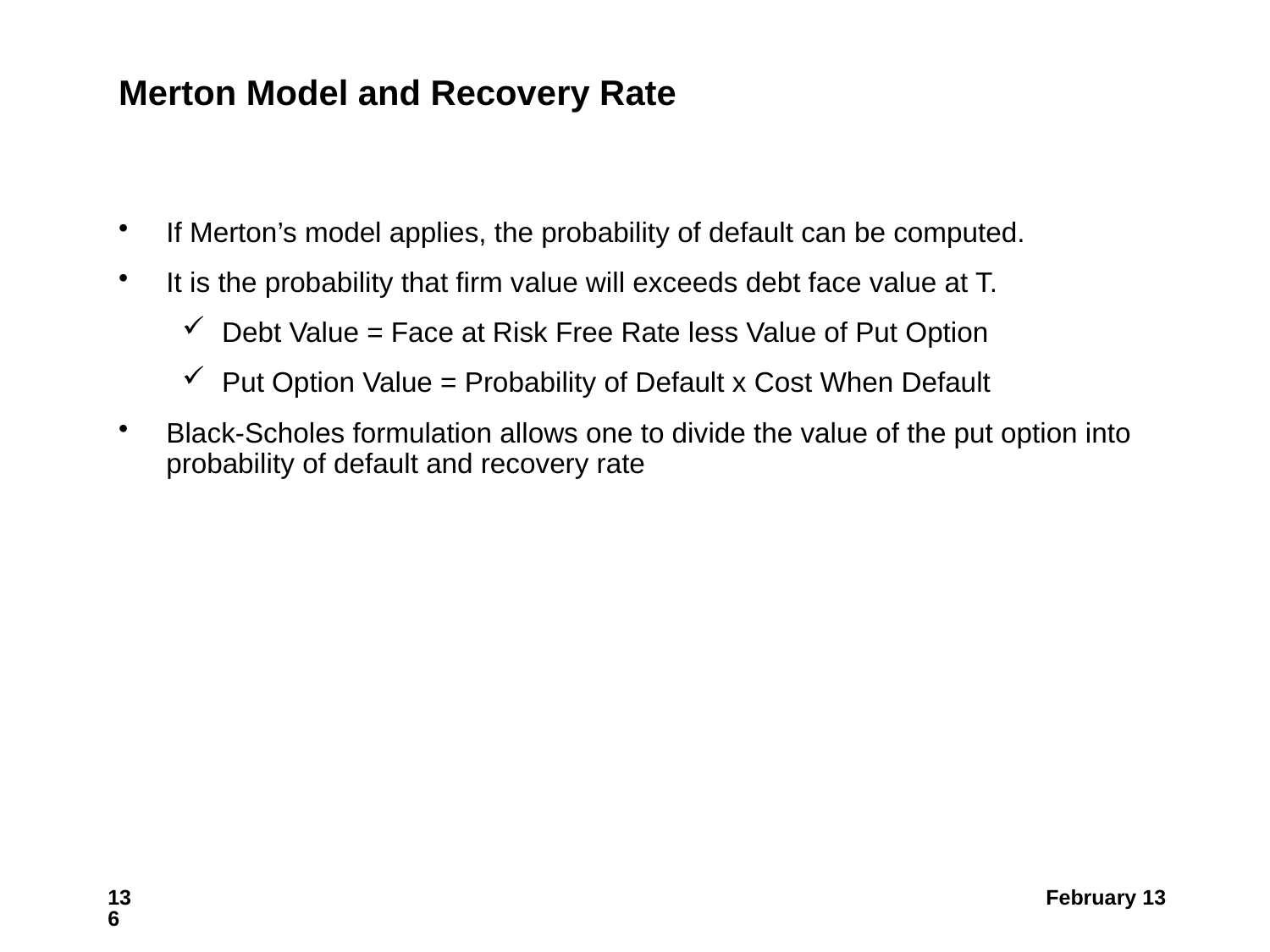

# Merton Model and Recovery Rate
If Merton’s model applies, the probability of default can be computed.
It is the probability that firm value will exceeds debt face value at T.
Debt Value = Face at Risk Free Rate less Value of Put Option
Put Option Value = Probability of Default x Cost When Default
Black-Scholes formulation allows one to divide the value of the put option into probability of default and recovery rate